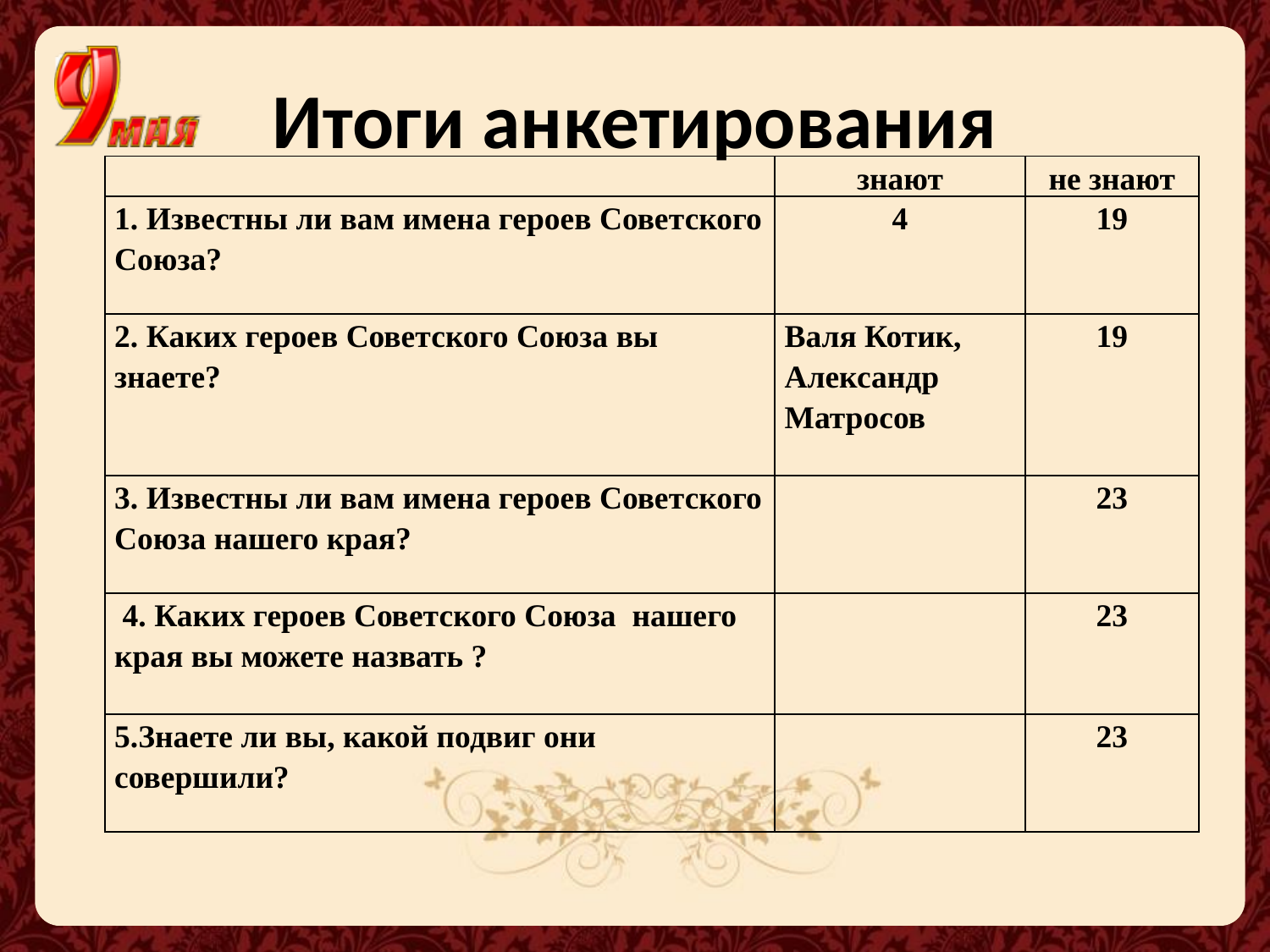

# Итоги анкетирования
|  | знают | не знают |
| --- | --- | --- |
| 1. Известны ли вам имена героев Советского Союза? | 4 | 19 |
| 2. Каких героев Советского Союза вы знаете? | Валя Котик, Александр Матросов | 19 |
| 3. Известны ли вам имена героев Советского Союза нашего края? |  | 23 |
| 4. Каких героев Советского Союза нашего края вы можете назвать ? |  | 23 |
| 5.Знаете ли вы, какой подвиг они совершили? |  | 23 |